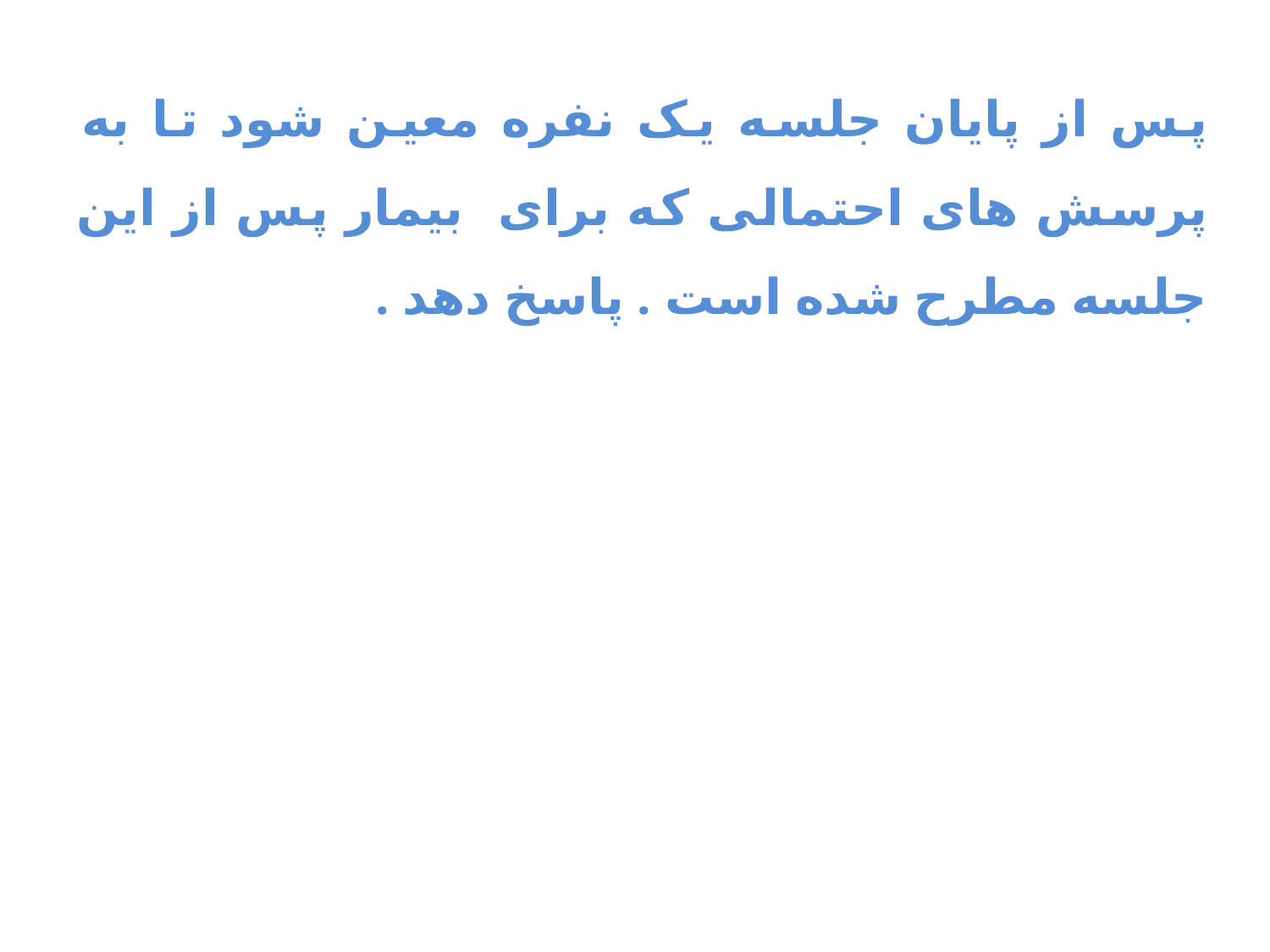

پس از پایان جلسه یک نفره معین شود تا به پرسش های احتمالی که برای  بیمار پس از این جلسه مطرح شده است . پاسخ دهد .